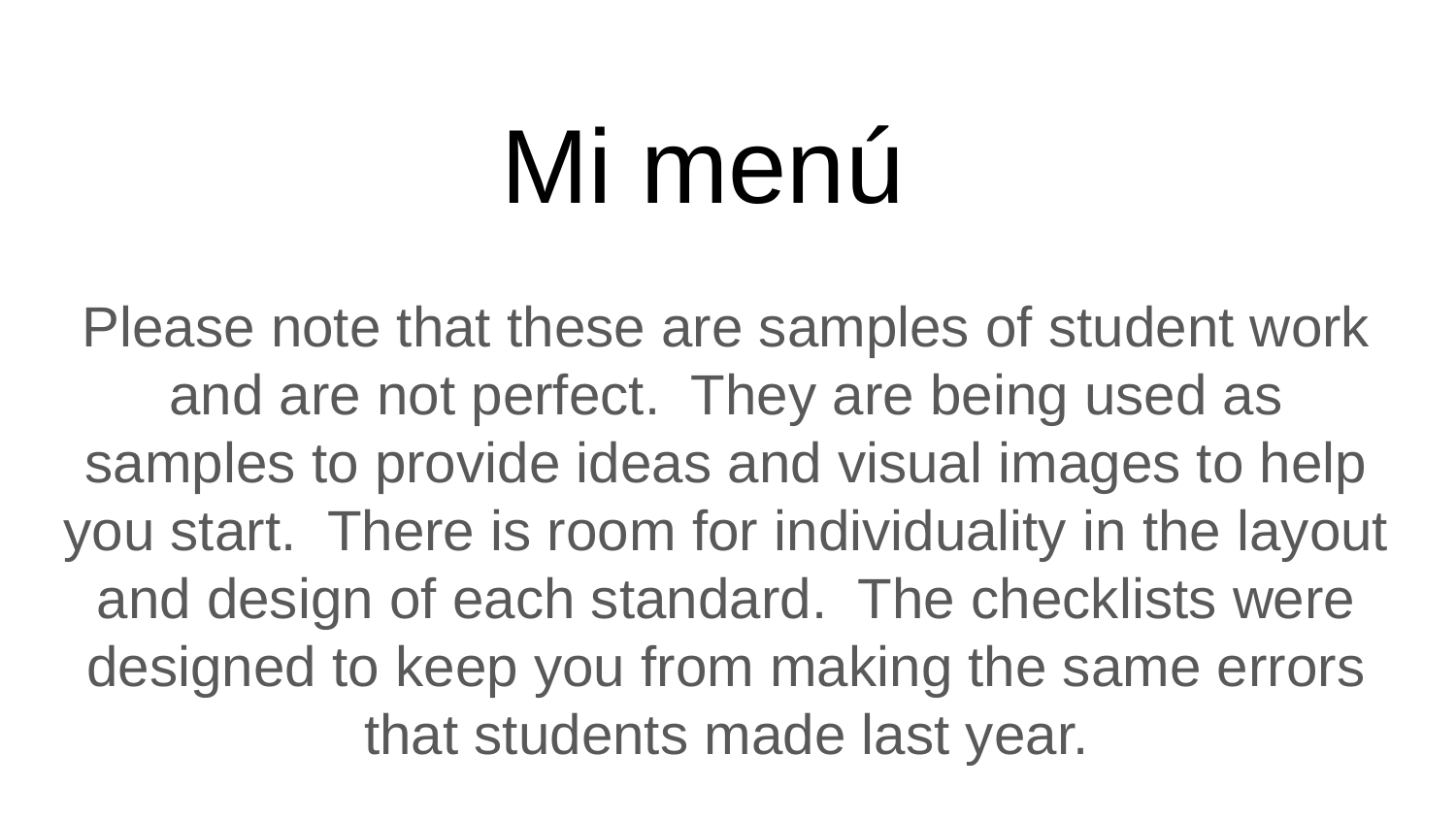

# Mi menú
Please note that these are samples of student work and are not perfect.  They are being used as samples to provide ideas and visual images to help you start.  There is room for individuality in the layout and design of each standard.  The checklists were designed to keep you from making the same errors that students made last year.